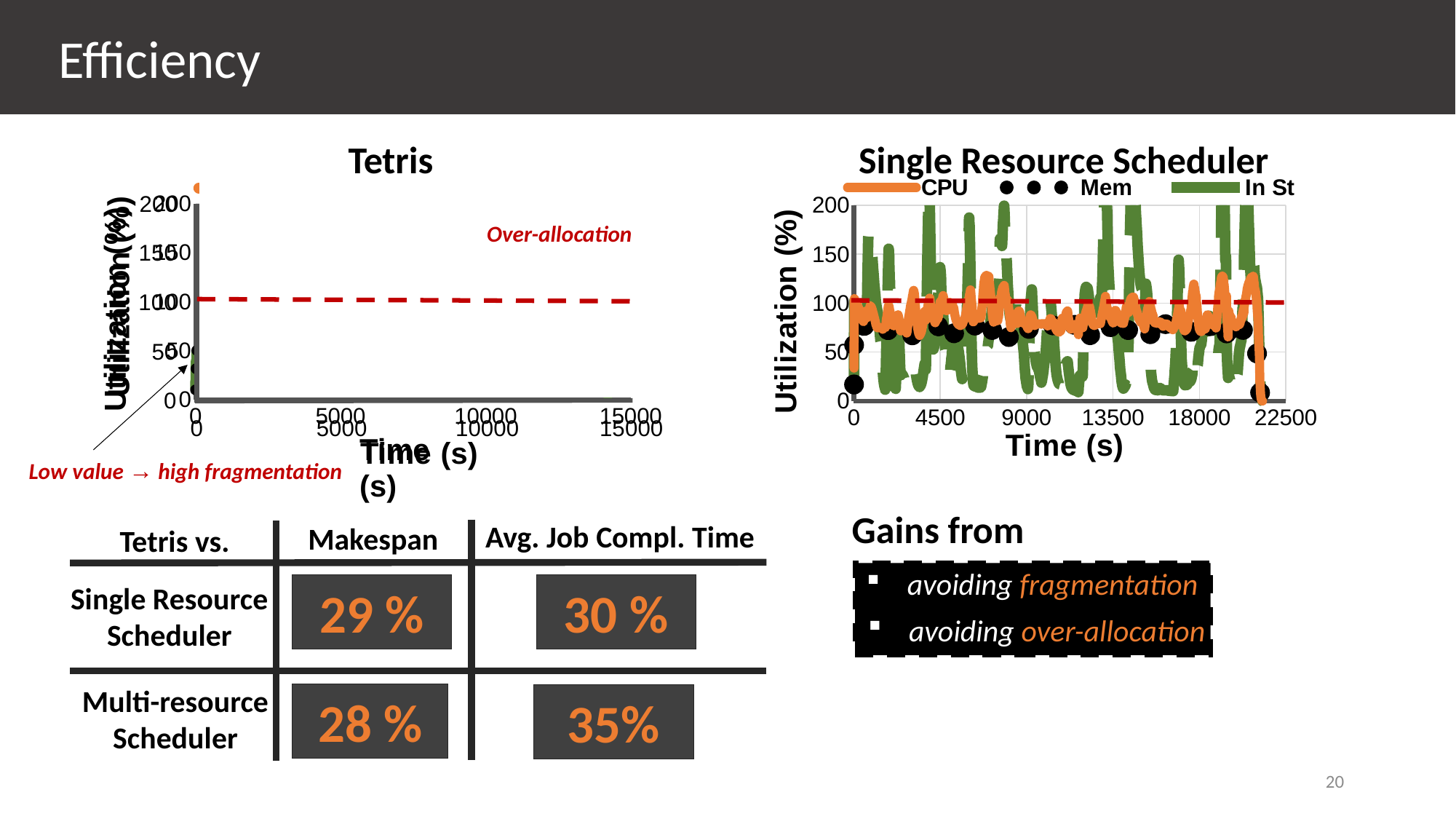

Efficiency
Tetris
Single Resource Scheduler

### Chart

| Category | CPU | Mem | In St |
|---|---|---|---|
200
150
Utilization (%)
100
50
0
15000
0
10000
5000
Time (s)

### Chart

| Category | CPU | Mem | In St |
|---|---|---|---|
Over-allocation
Low value → high fragmentation
Gains from
Avg. Job Compl. Time
Makespan
Tetris vs.
avoiding fragmentation

Single Resource Scheduler
29 %
30 %
avoiding over-allocation
Multi-resource Scheduler
28 %
35%
20